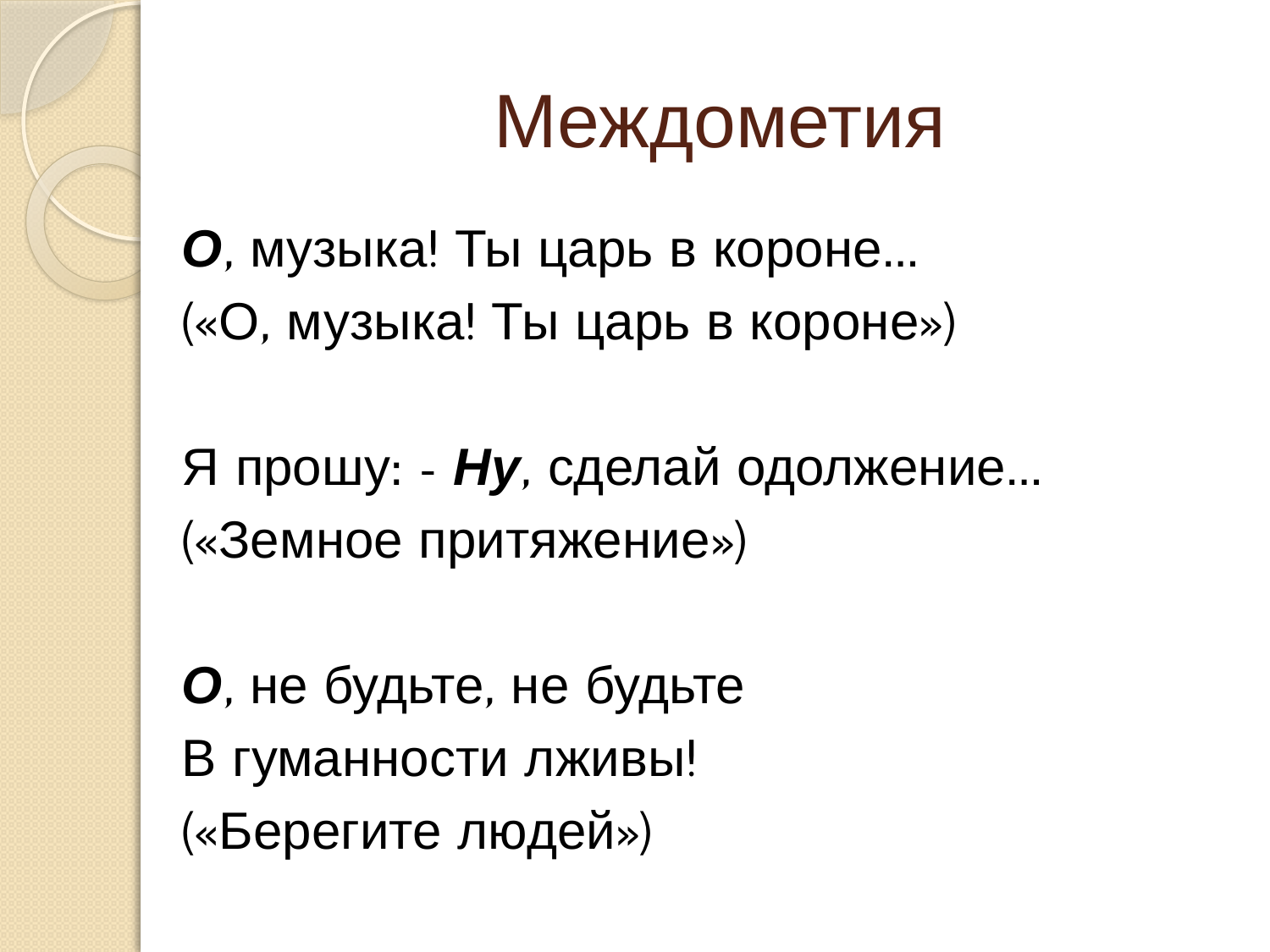

# Междометия
О, музыка! Ты царь в короне…
(«О, музыка! Ты царь в короне»)

Я прошу: - Ну, сделай одолжение…
(«Земное притяжение»)

О, не будьте, не будьте
В гуманности лживы!
(«Берегите людей»)